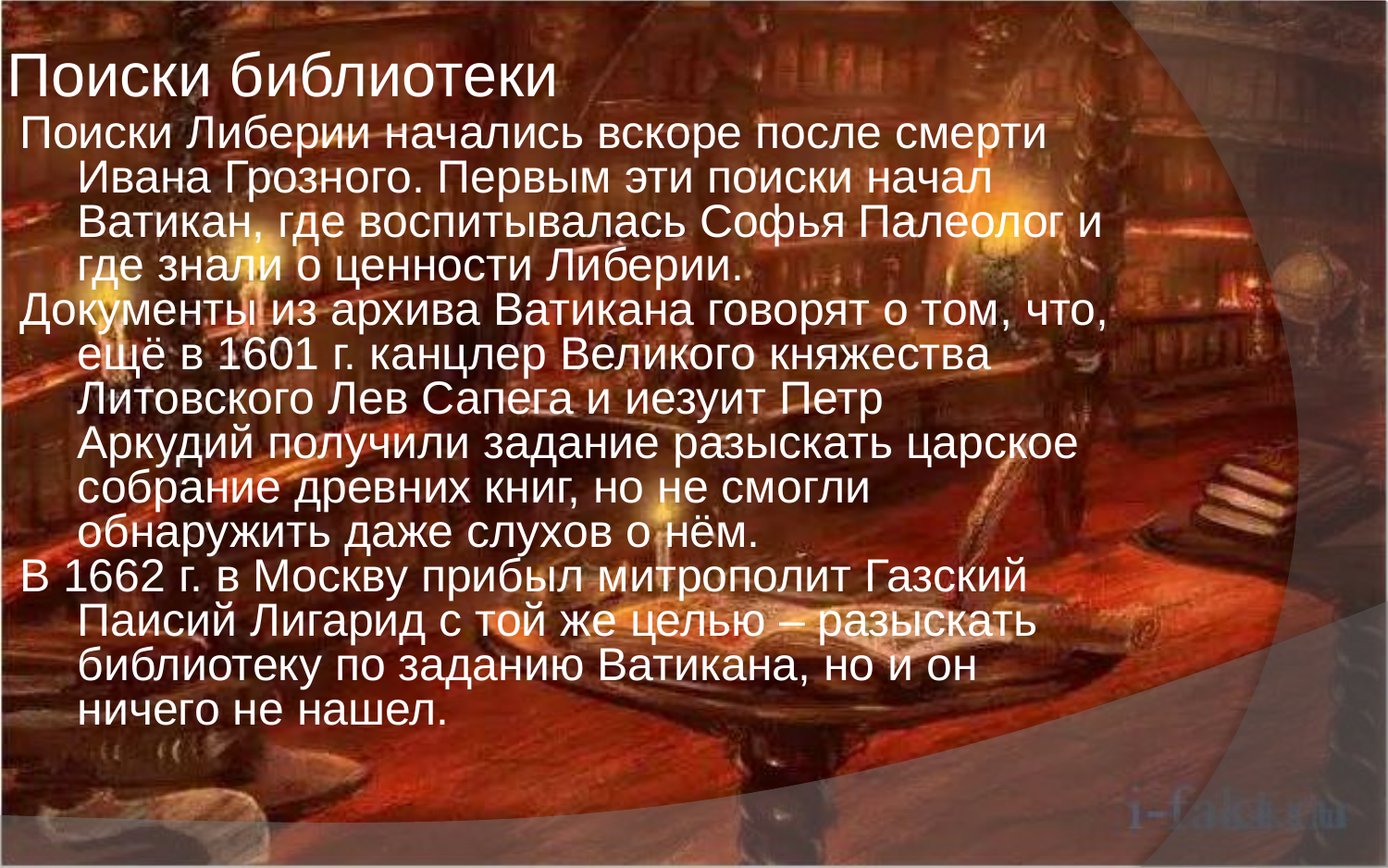

# Поиски библиотеки
Поиски Либерии начались вскоре после смерти Ивана Грозного. Первым эти поиски начал Ватикан, где воспитывалась Софья Палеолог и где знали о ценности Либерии.
Документы из архива Ватикана говорят о том, что, ещё в 1601 г. канцлер Великого княжества Литовского Лев Сапега и иезуит Петр Аркудий получили задание разыскать царское собрание древних книг, но не смогли обнаружить даже слухов о нём.
В 1662 г. в Москву прибыл митрополит Газский Паисий Лигарид с той же целью – разыскать библиотеку по заданию Ватикана, но и он ничего не нашел.